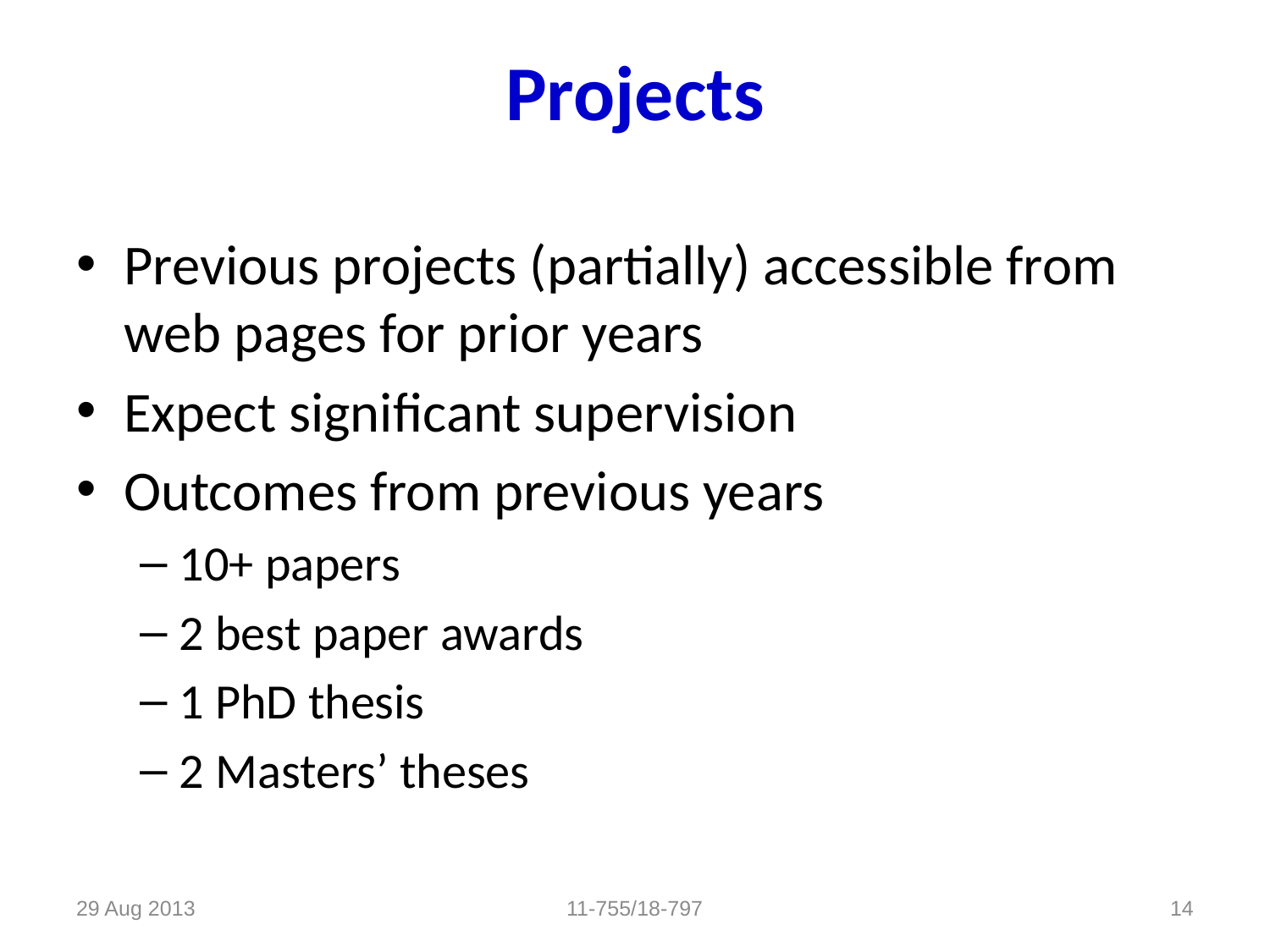

# Projects
Previous projects (partially) accessible from web pages for prior years
Expect significant supervision
Outcomes from previous years
10+ papers
2 best paper awards
1 PhD thesis
2 Masters’ theses
29 Aug 2013
11-755/18-797
14